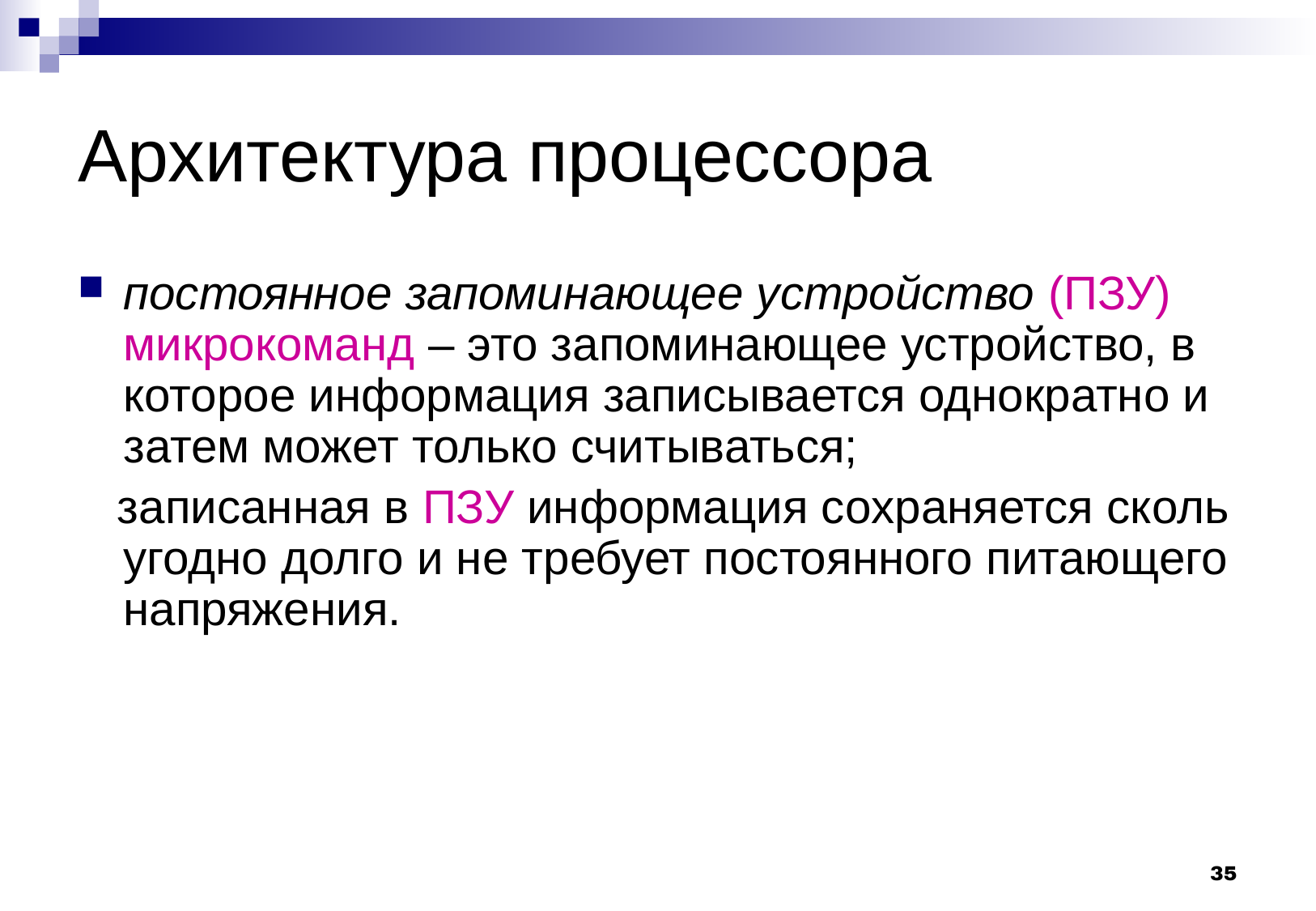

# Архитектура процессора
постоянное запоминающее устройство (ПЗУ) микрокоманд – это запоминающее устройство, в которое информация записывается однократно и затем может только считываться;
   записанная в ПЗУ информация сохраняется сколь угодно долго и не требует постоянного питающего напряжения.
35